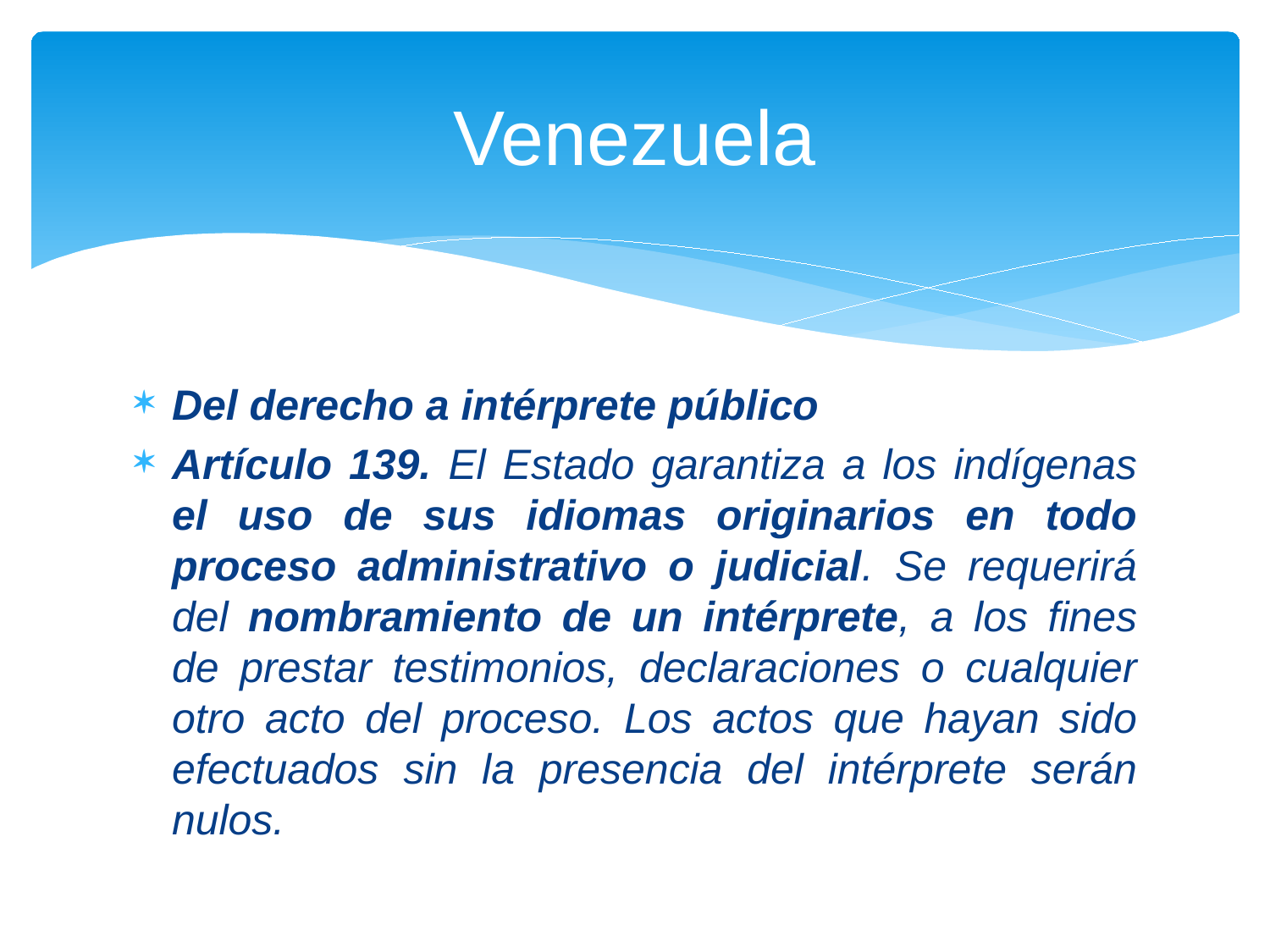

# Venezuela
Del derecho a intérprete público
Artículo 139. El Estado garantiza a los indígenas el uso de sus idiomas originarios en todo proceso administrativo o judicial. Se requerirá del nombramiento de un intérprete, a los fines de prestar testimonios, declaraciones o cualquier otro acto del proceso. Los actos que hayan sido efectuados sin la presencia del intérprete serán nulos.